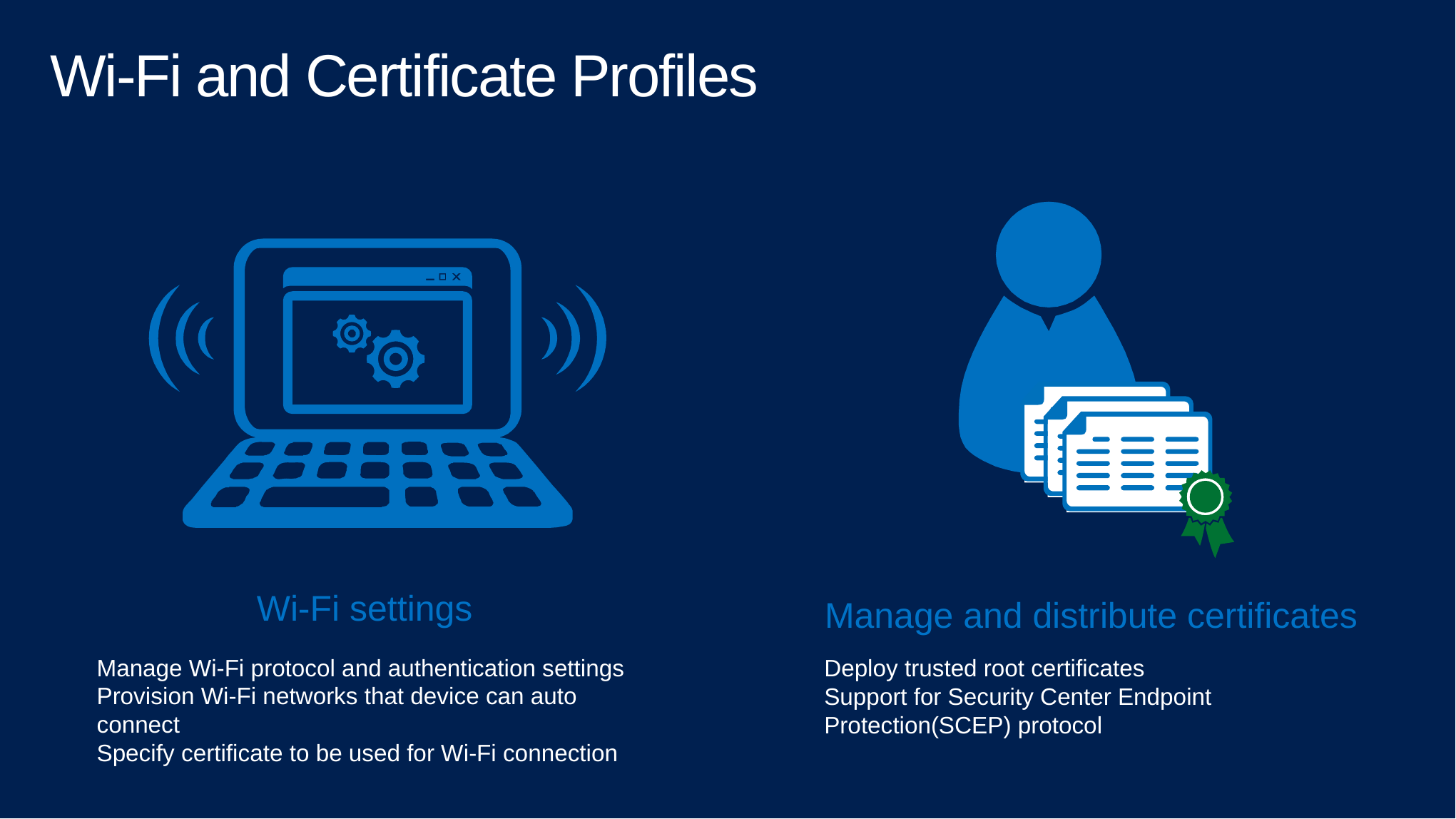

# Wi-Fi and Certificate Profiles

Wi-Fi settings
Manage and distribute certificates
Manage Wi-Fi protocol and authentication settings
Provision Wi-Fi networks that device can auto connect
Specify certificate to be used for Wi-Fi connection
Deploy trusted root certificates
Support for Security Center Endpoint Protection(SCEP) protocol